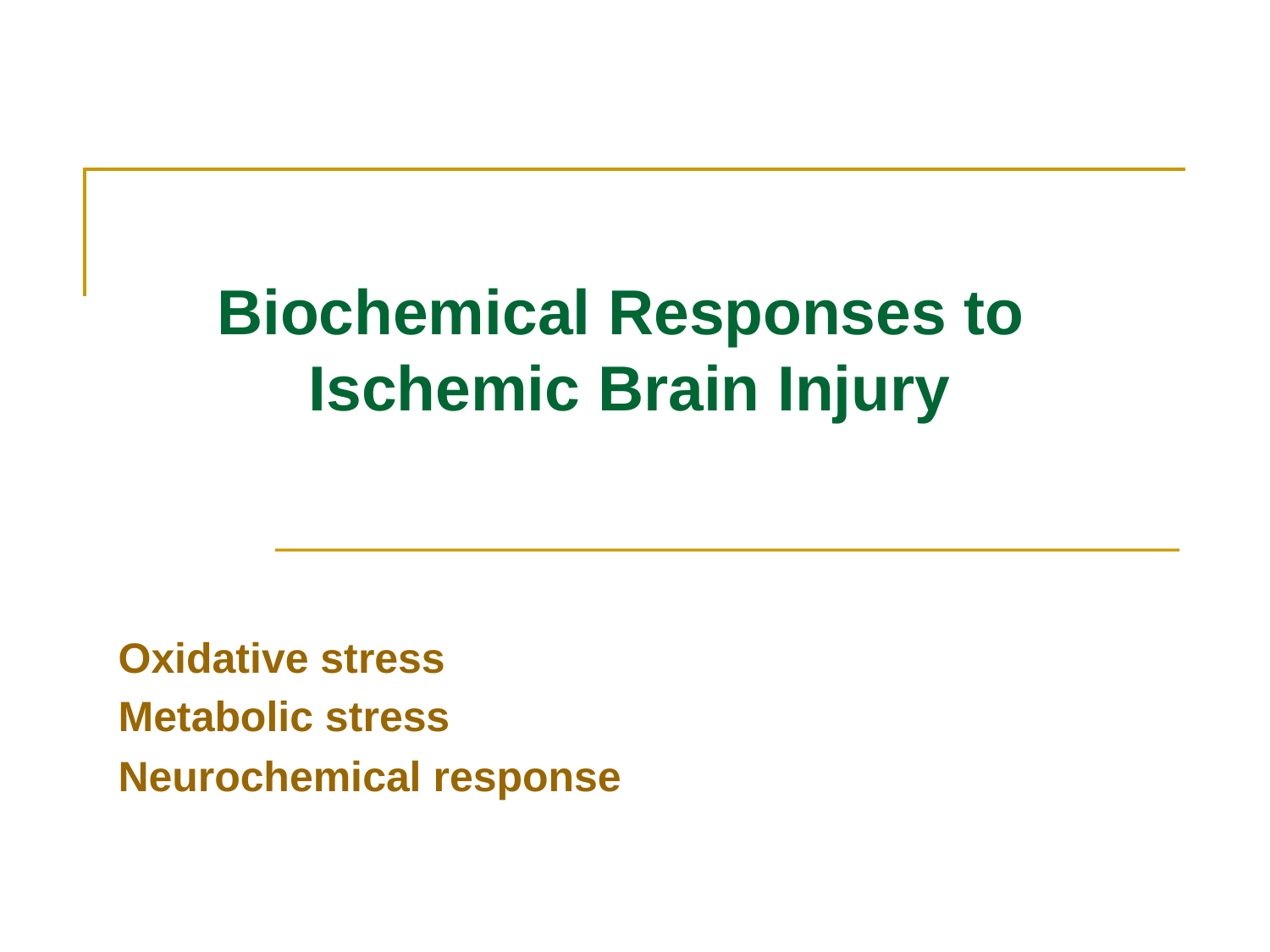

# Biochemical Responses to  Ischemic Brain Injury
Oxidative stress
Metabolic stress
Neurochemical response